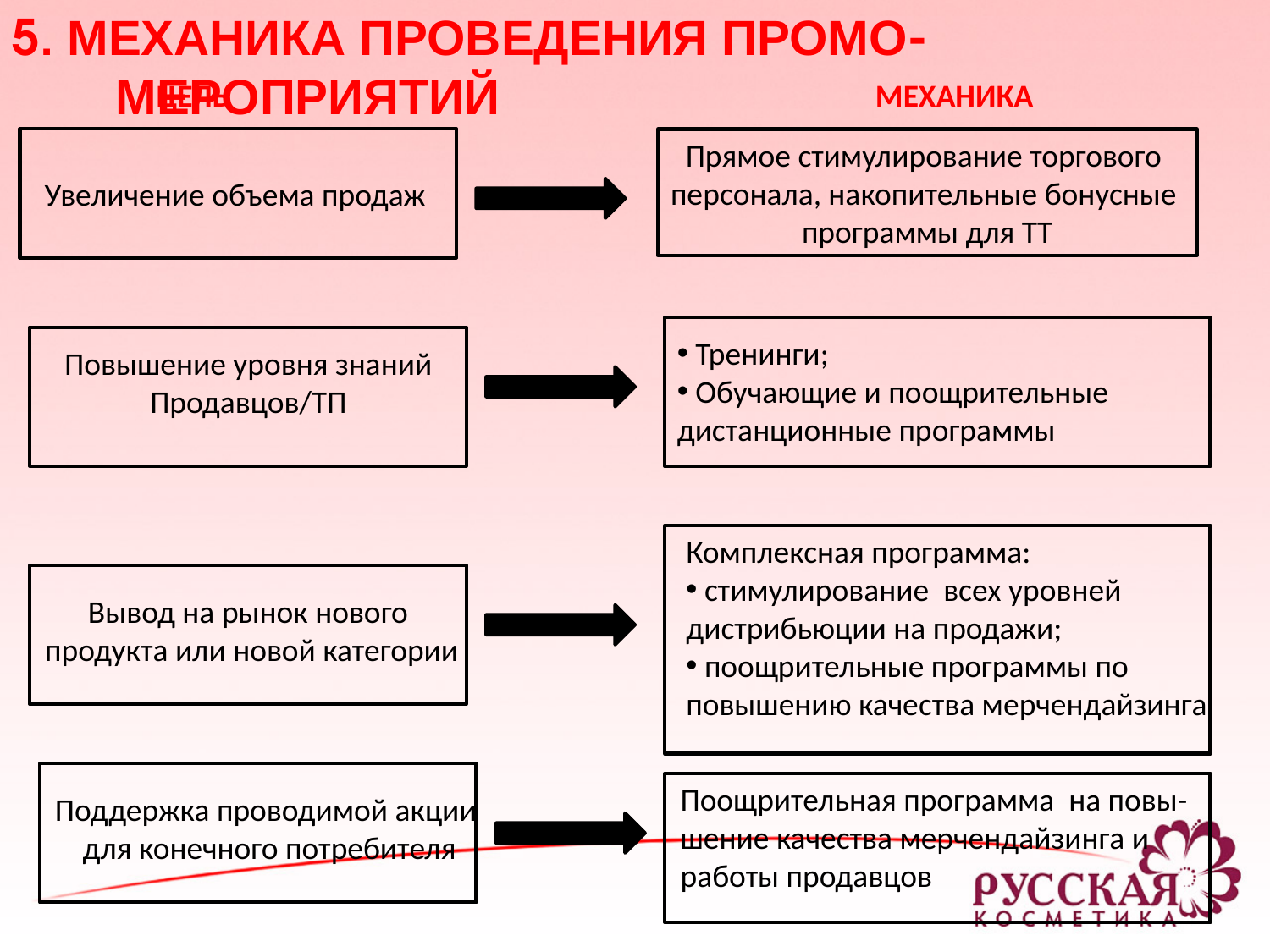

5. МЕХАНИКА ПРОВЕДЕНИЯ ПРОМО-МЕРОПРИЯТИЙ
ЦЕЛЬ                                                                                          МЕХАНИКА

Прямое стимулирование торгового
персонала, накопительные бонусные
программы для ТТ
Увеличение объема продаж

 Тренинги;
 Обучающие и поощрительные
дистанционные программы
Повышение уровня знаний
Продавцов/ТП

Комплексная программа:
 стимулирование  всех уровней
дистрибьюции на продажи;
 поощрительные программы по
повышению качества мерчендайзинга

Вывод на рынок нового
продукта или новой категории

Поощрительная программа  на повы-
шение качества мерчендайзинга и
работы продавцов
Поддержка проводимой акции
 для конечного потребителя